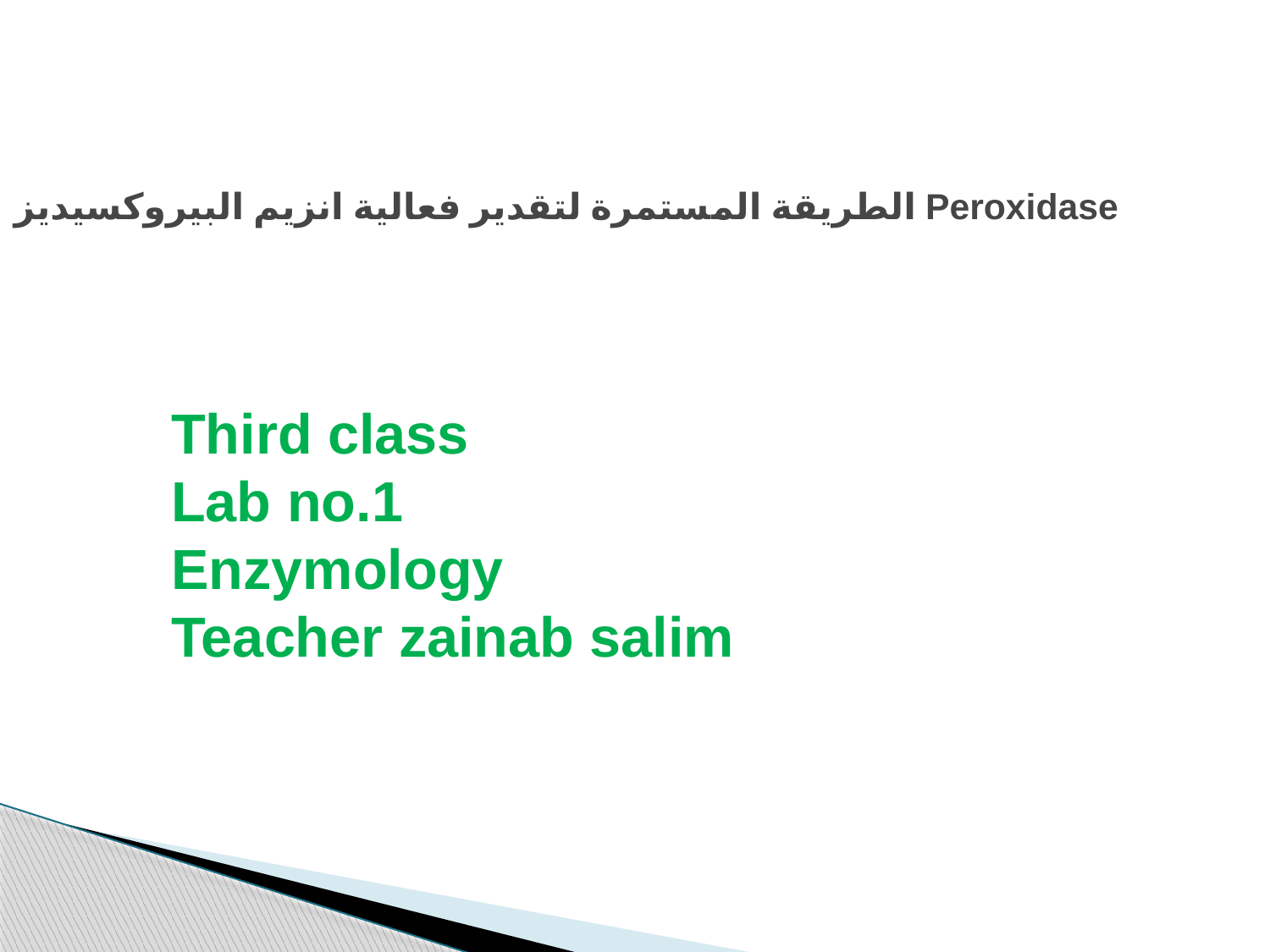

الطريقة المستمرة لتقدير فعالية انزيم البيروكسيديز Peroxidase
Third class
Lab no.1
Enzymology
Teacher zainab salim